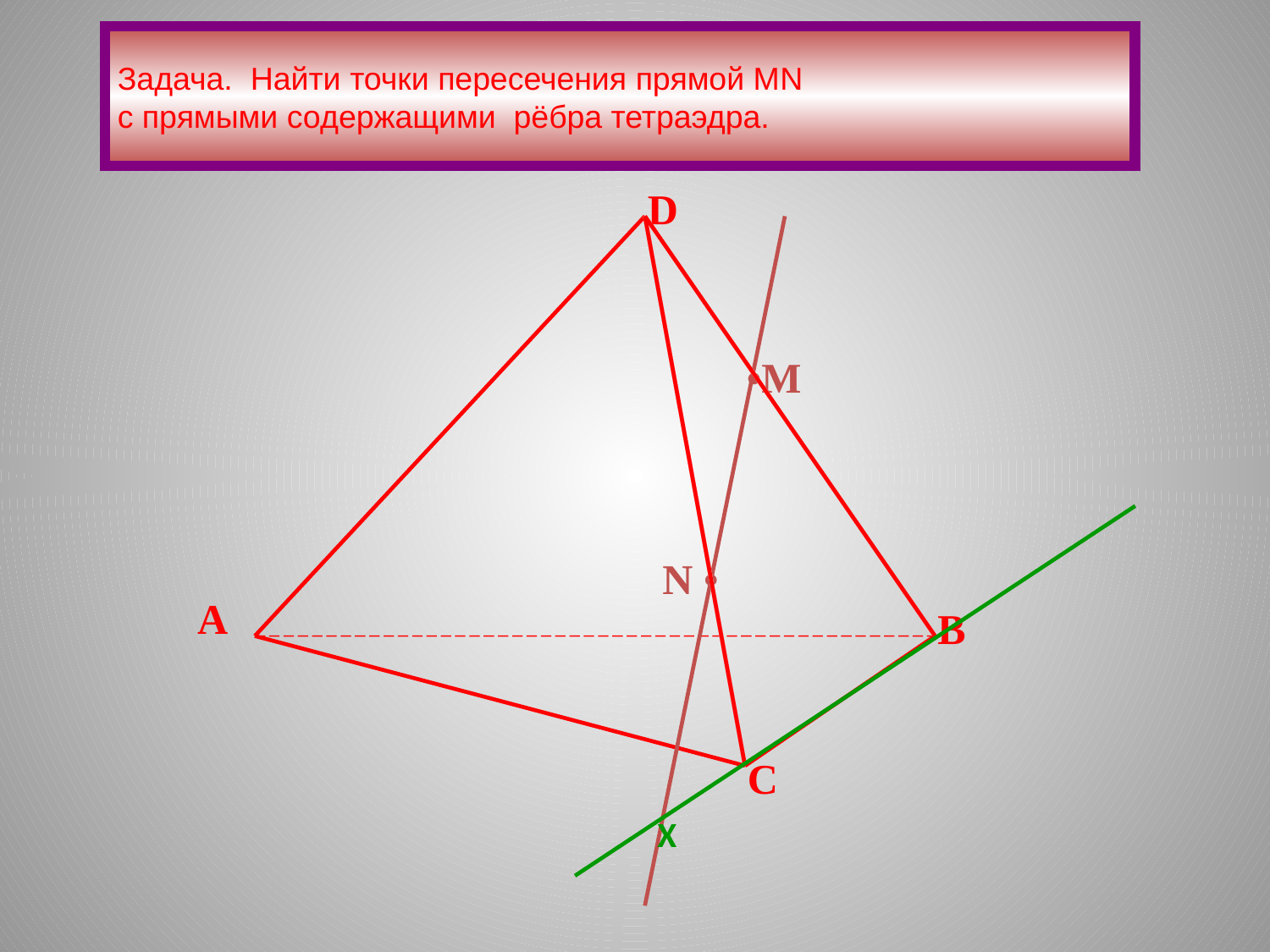

Задача.  Найти точки пересечения прямой МN
с прямыми содержащими  рёбра тетраэдра.
D

•М

N •
А
В

С
X